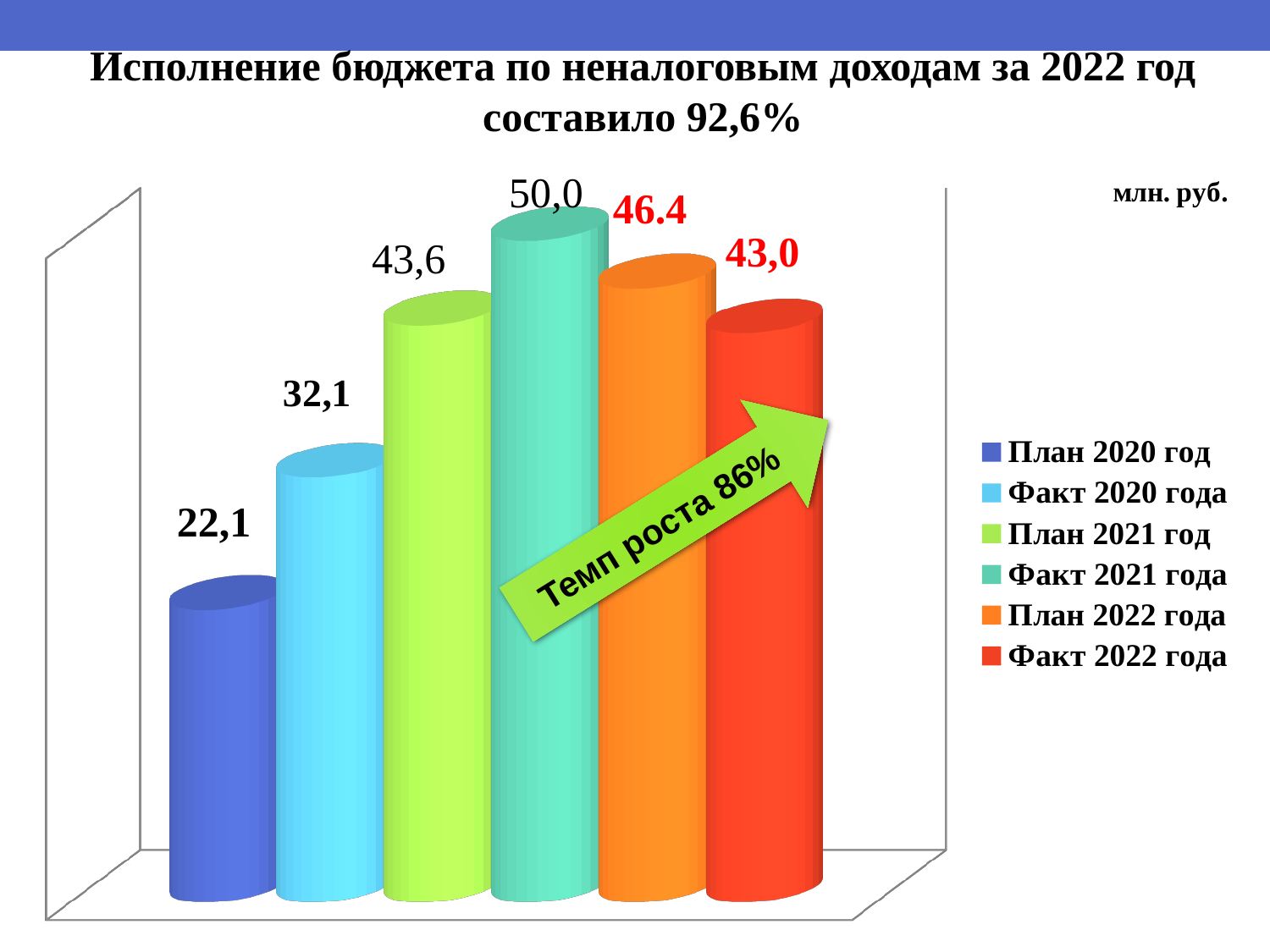

Исполнение бюджета по неналоговым доходам за 2022 год составило 92,6%

[unsupported chart]

Темп роста 86%